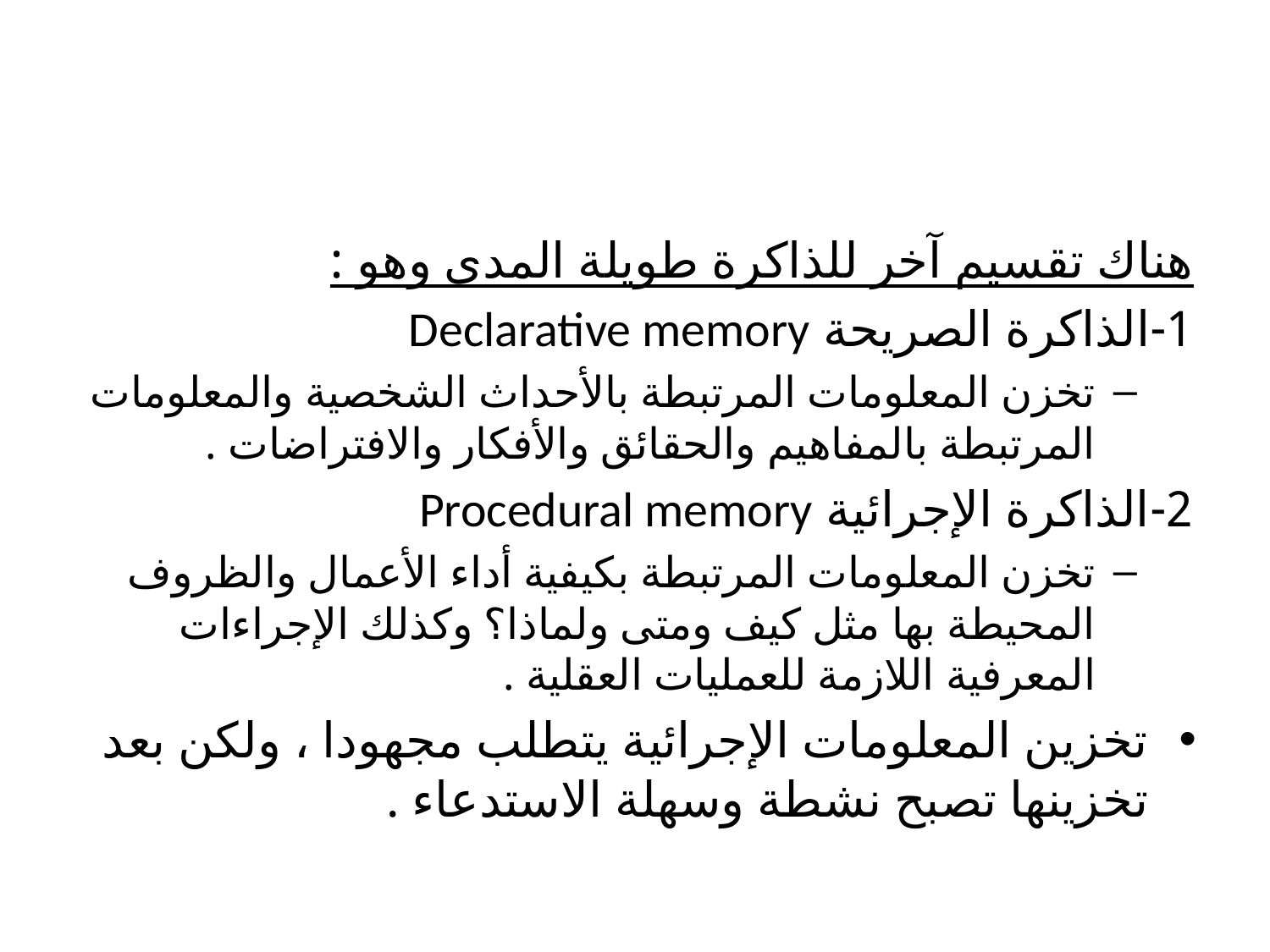

#
هناك تقسيم آخر للذاكرة طويلة المدى وهو :
1-الذاكرة الصريحة Declarative memory
تخزن المعلومات المرتبطة بالأحداث الشخصية والمعلومات المرتبطة بالمفاهيم والحقائق والأفكار والافتراضات .
2-الذاكرة الإجرائية Procedural memory
تخزن المعلومات المرتبطة بكيفية أداء الأعمال والظروف المحيطة بها مثل كيف ومتى ولماذا؟ وكذلك الإجراءات المعرفية اللازمة للعمليات العقلية .
تخزين المعلومات الإجرائية يتطلب مجهودا ، ولكن بعد تخزينها تصبح نشطة وسهلة الاستدعاء .